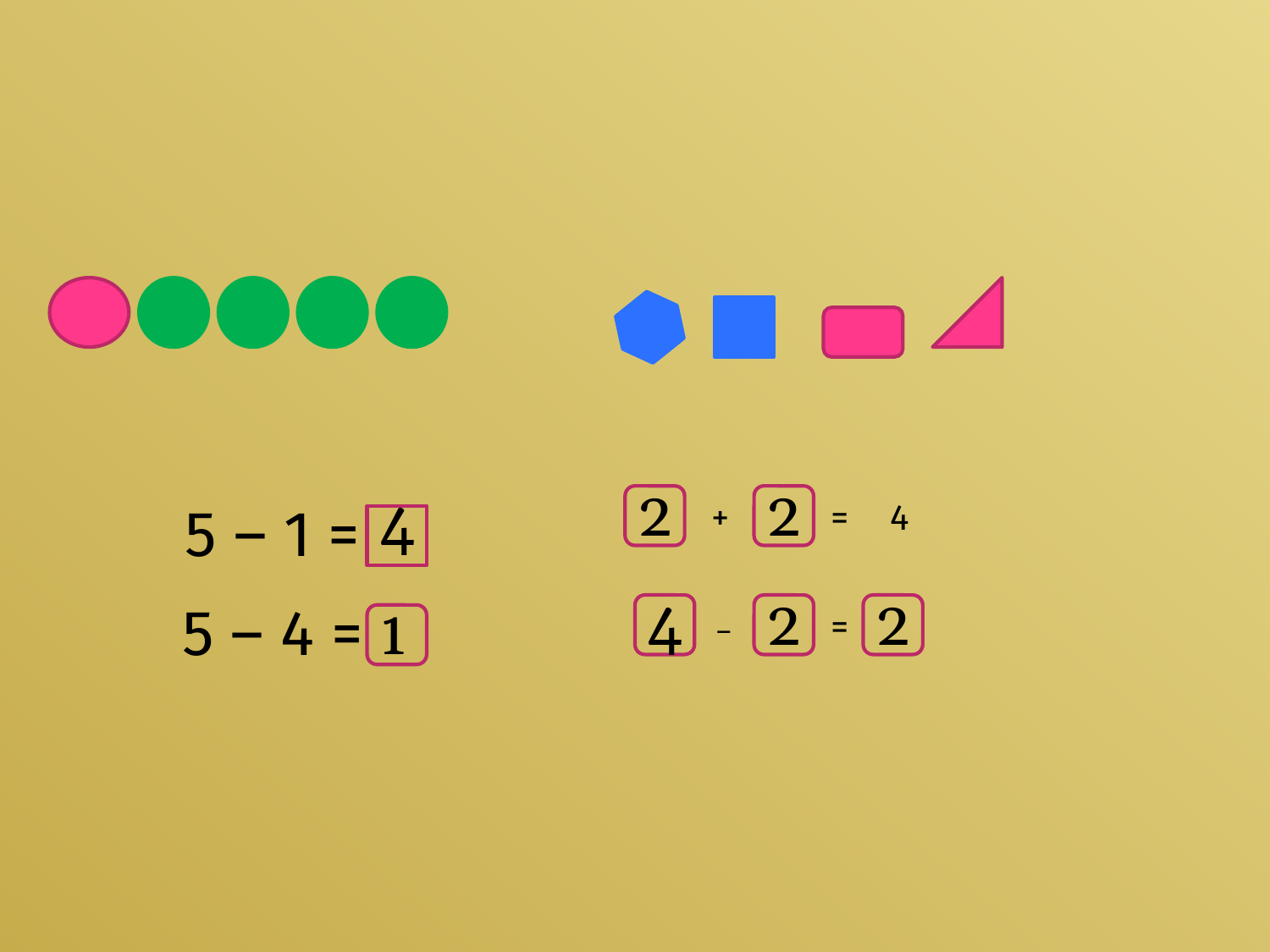

2
2
4
5 – 1 =

 +

 =
 4

4
2
2
# 5 – 4 =
1

 =

–